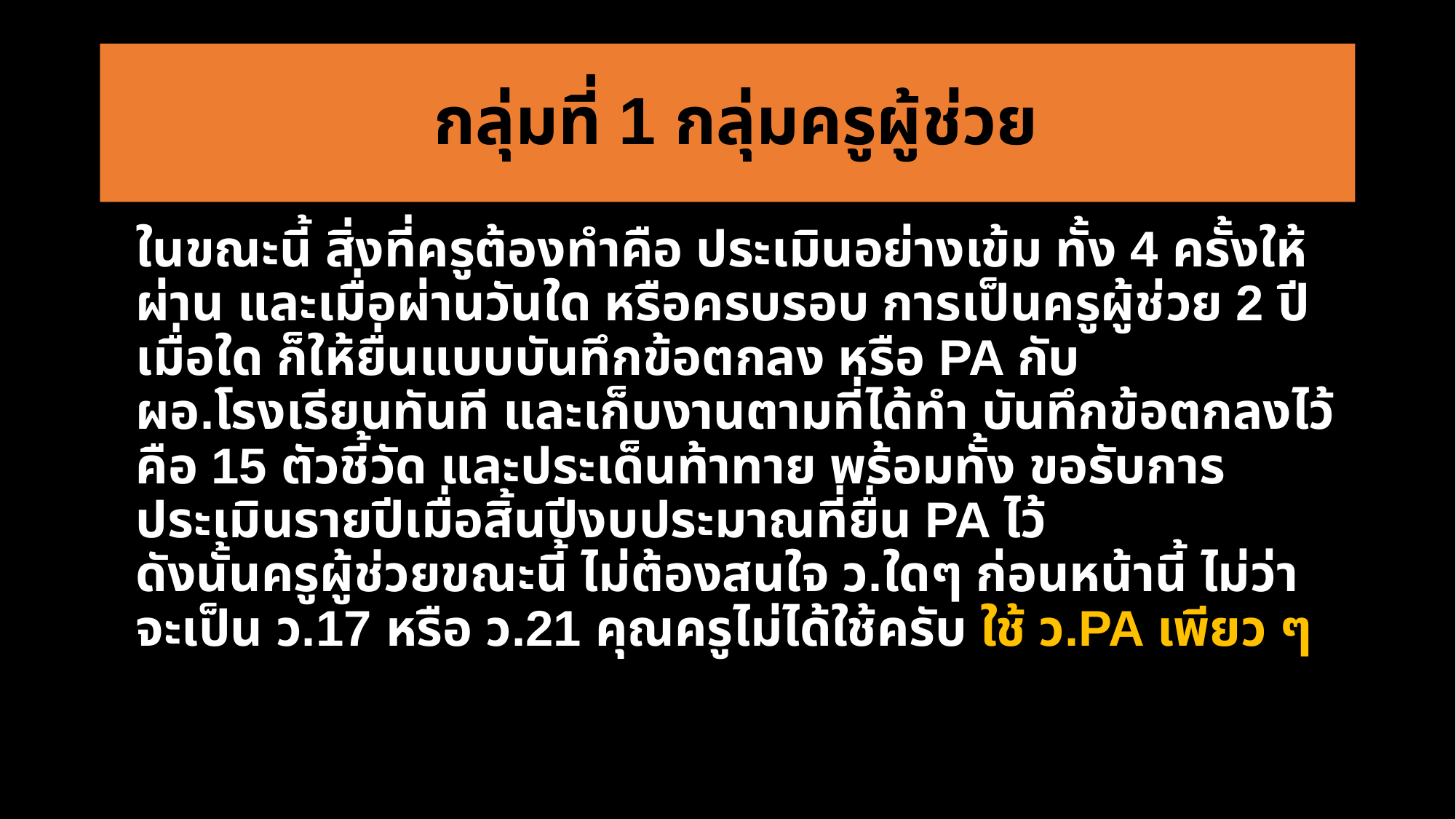

# กลุ่มที่ 1 กลุ่มครูผู้ช่วย
	ในขณะนี้ สิ่งที่ครูต้องทำคือ ประเมินอย่างเข้ม ทั้ง 4 ครั้งให้ผ่าน และเมื่อผ่านวันใด หรือครบรอบ การเป็นครูผู้ช่วย 2 ปีเมื่อใด ก็ให้ยื่นแบบบันทึกข้อตกลง หรือ PA กับ ผอ.โรงเรียนทันที และเก็บงานตามที่ได้ทำ บันทึกข้อตกลงไว้ คือ 15 ตัวชี้วัด และประเด็นท้าทาย พร้อมทั้ง ขอรับการประเมินรายปีเมื่อสิ้นปีงบประมาณที่ยื่น PA ไว้
ดังนั้นครูผู้ช่วยขณะนี้ ไม่ต้องสนใจ ว.ใดๆ ก่อนหน้านี้ ไม่ว่าจะเป็น ว.17 หรือ ว.21 คุณครูไม่ได้ใช้ครับ ใช้ ว.PA เพียว ๆ